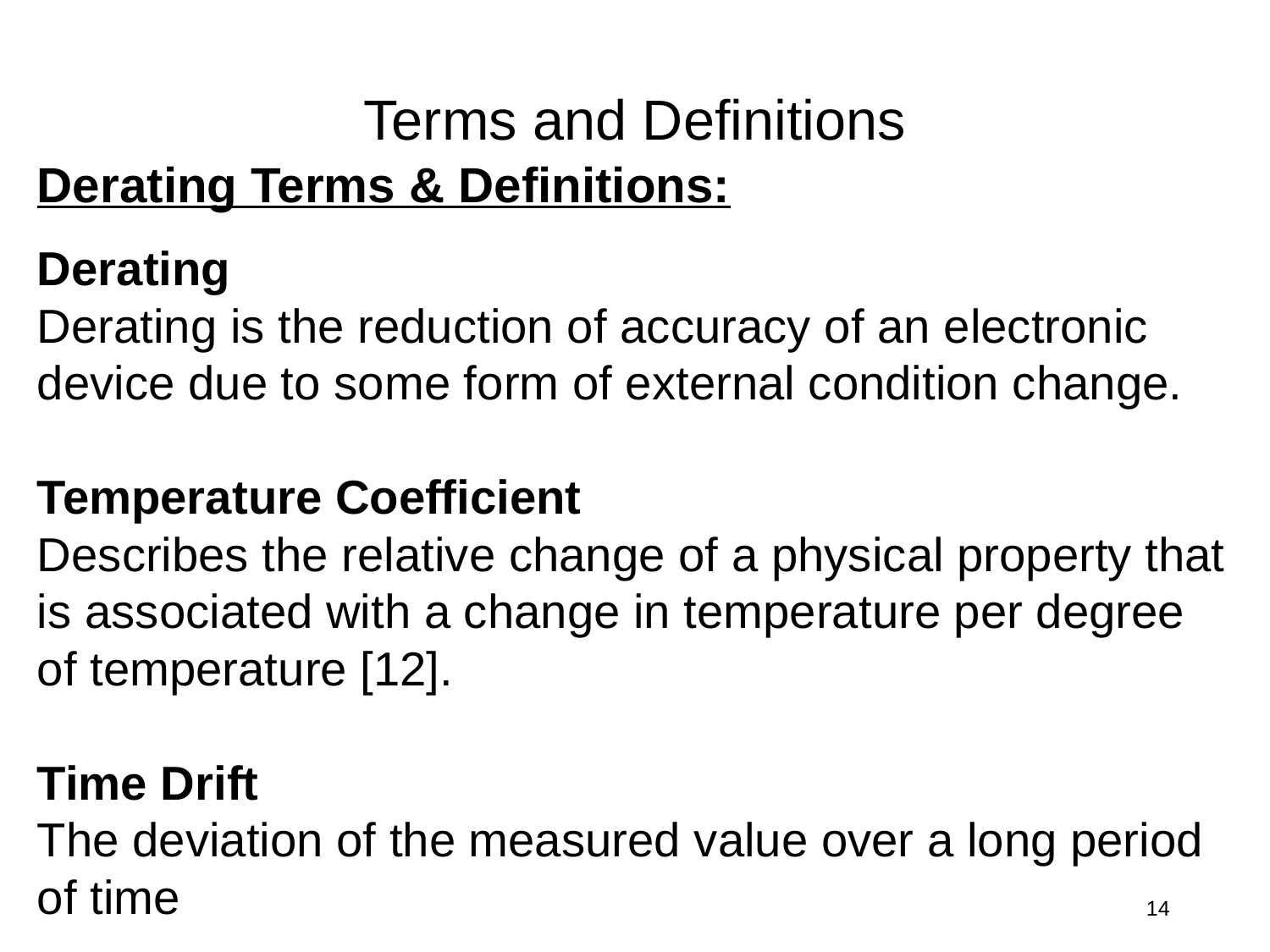

Terms and Definitions
Derating Terms & Definitions:
Derating
Derating is the reduction of accuracy of an electronic device due to some form of external condition change.

Temperature Coefficient
Describes the relative change of a physical property that is associated with a change in temperature per degree of temperature [12].

Time Drift
The deviation of the measured value over a long period of time
14